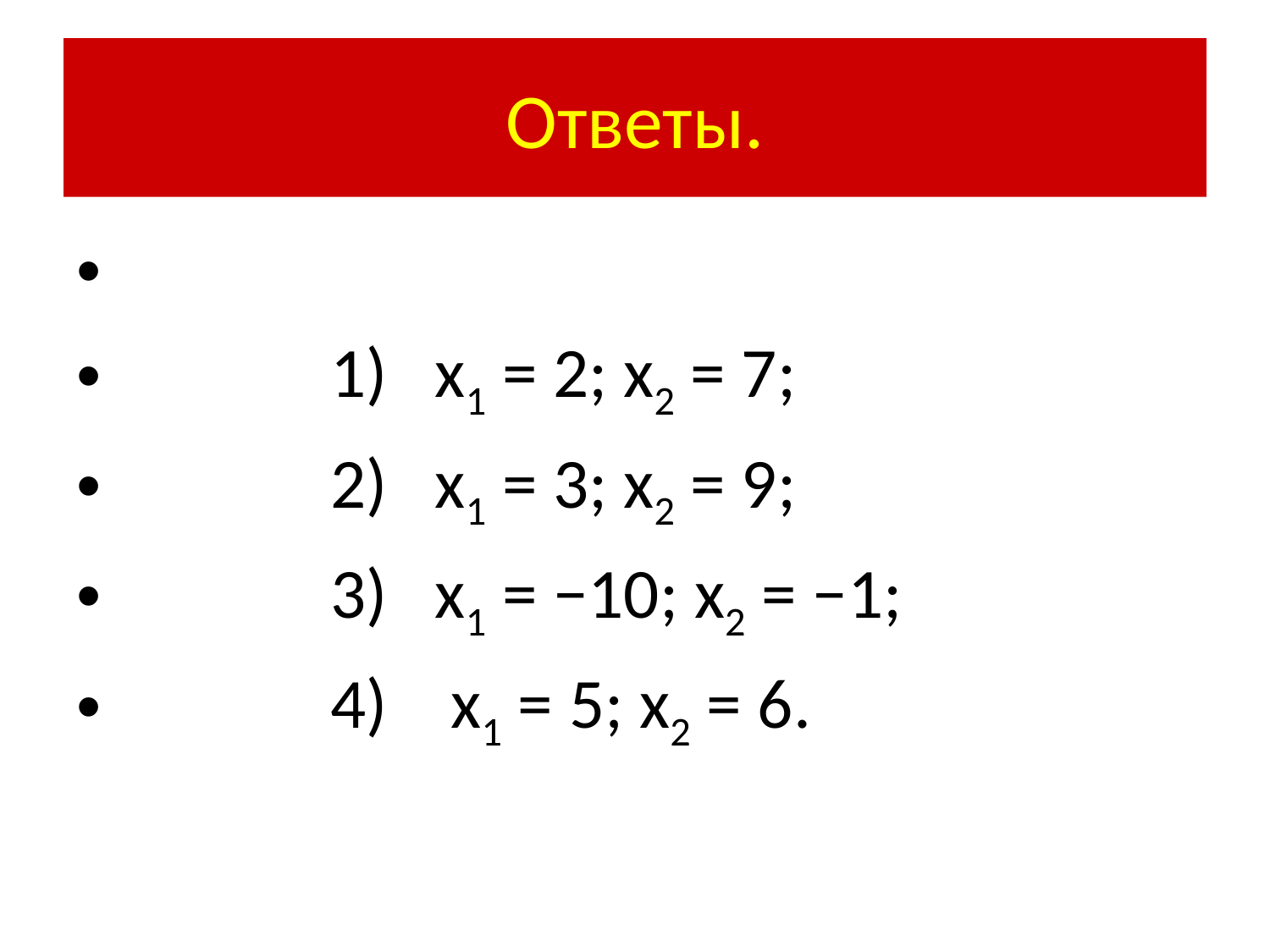

# Ответы.

             1)   x1 = 2; x2 = 7;
             2)   x1 = 3; x2 = 9;
             3)   x1 = −10; x2 = −1;
             4)    x1 = 5; x2 = 6.